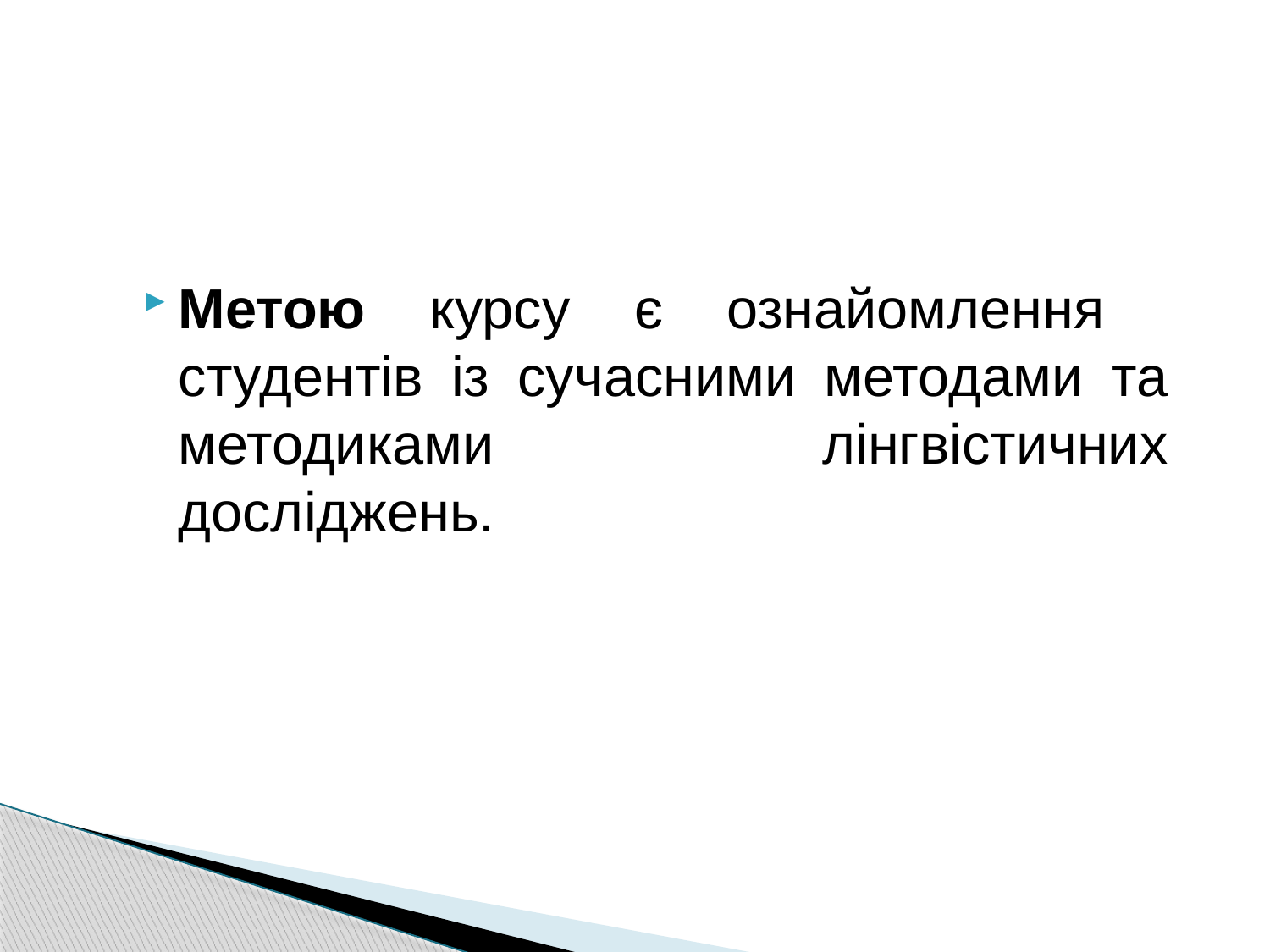

Метою курсу є ознайомлення  студентів із сучасними методами та методиками лінгвістичних досліджень.